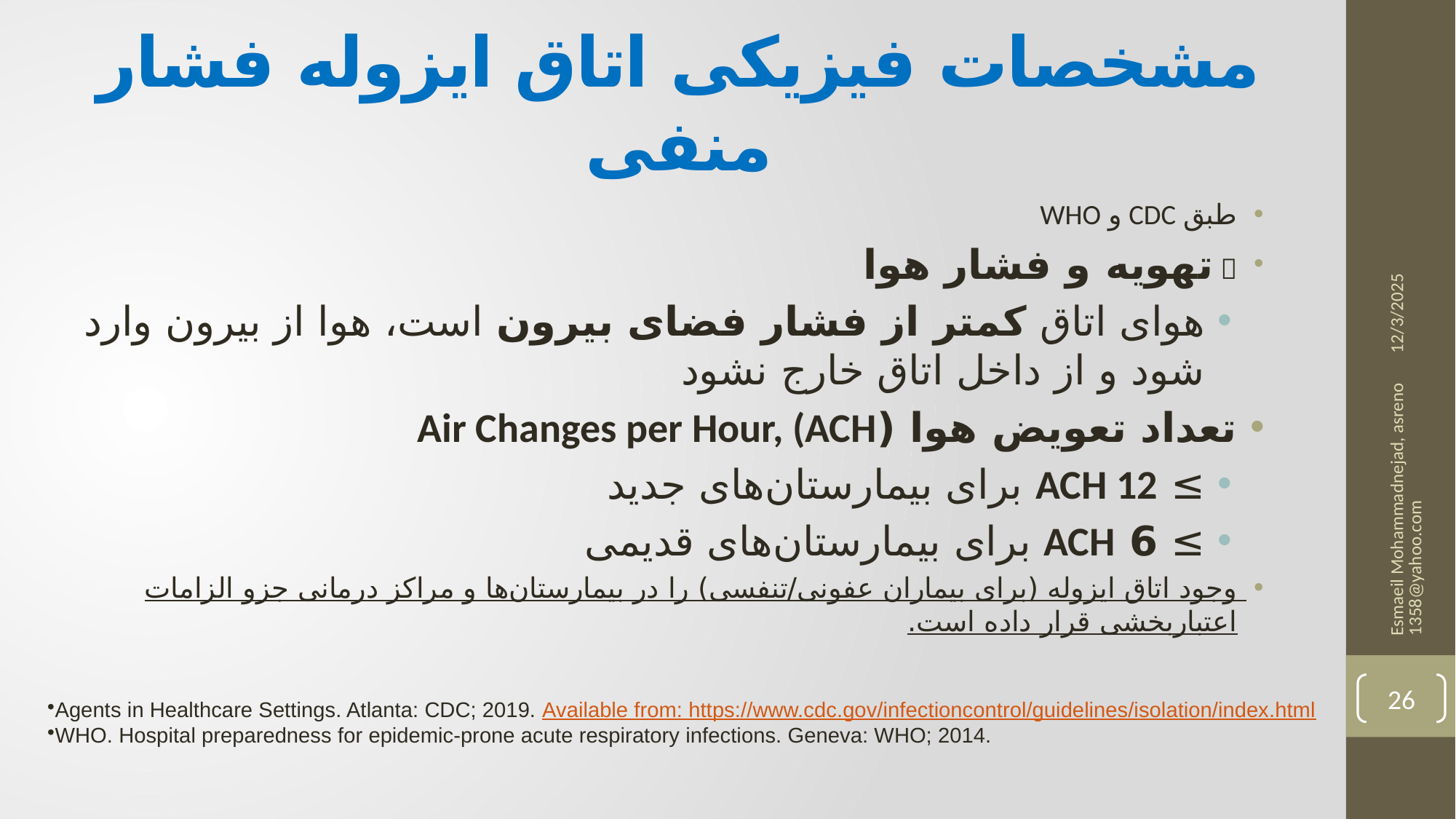

# مشخصات فیزیکی اتاق ایزوله فشار منفی
12/3/2025
طبق CDC و WHO
🔹 تهویه و فشار هوا
هوای اتاق کمتر از فشار فضای بیرون است، هوا از بیرون وارد شود و از داخل اتاق خارج نشود
تعداد تعویض هوا (Air Changes per Hour, (ACH
≥ ACH 12 برای بیمارستان‌های جدید
≥ 6 ACH برای بیمارستان‌های قدیمی
وجود اتاق ایزوله (برای بیماران عفونی/تنفسی) را در بیمارستان‌ها و مراکز درمانی جزو الزامات اعتباربخشی قرار داده است.
Esmaeil Mohammadnejad, asreno1358@yahoo.com
26
Agents in Healthcare Settings. Atlanta: CDC; 2019. Available from: https://www.cdc.gov/infectioncontrol/guidelines/isolation/index.html
WHO. Hospital preparedness for epidemic-prone acute respiratory infections. Geneva: WHO; 2014.